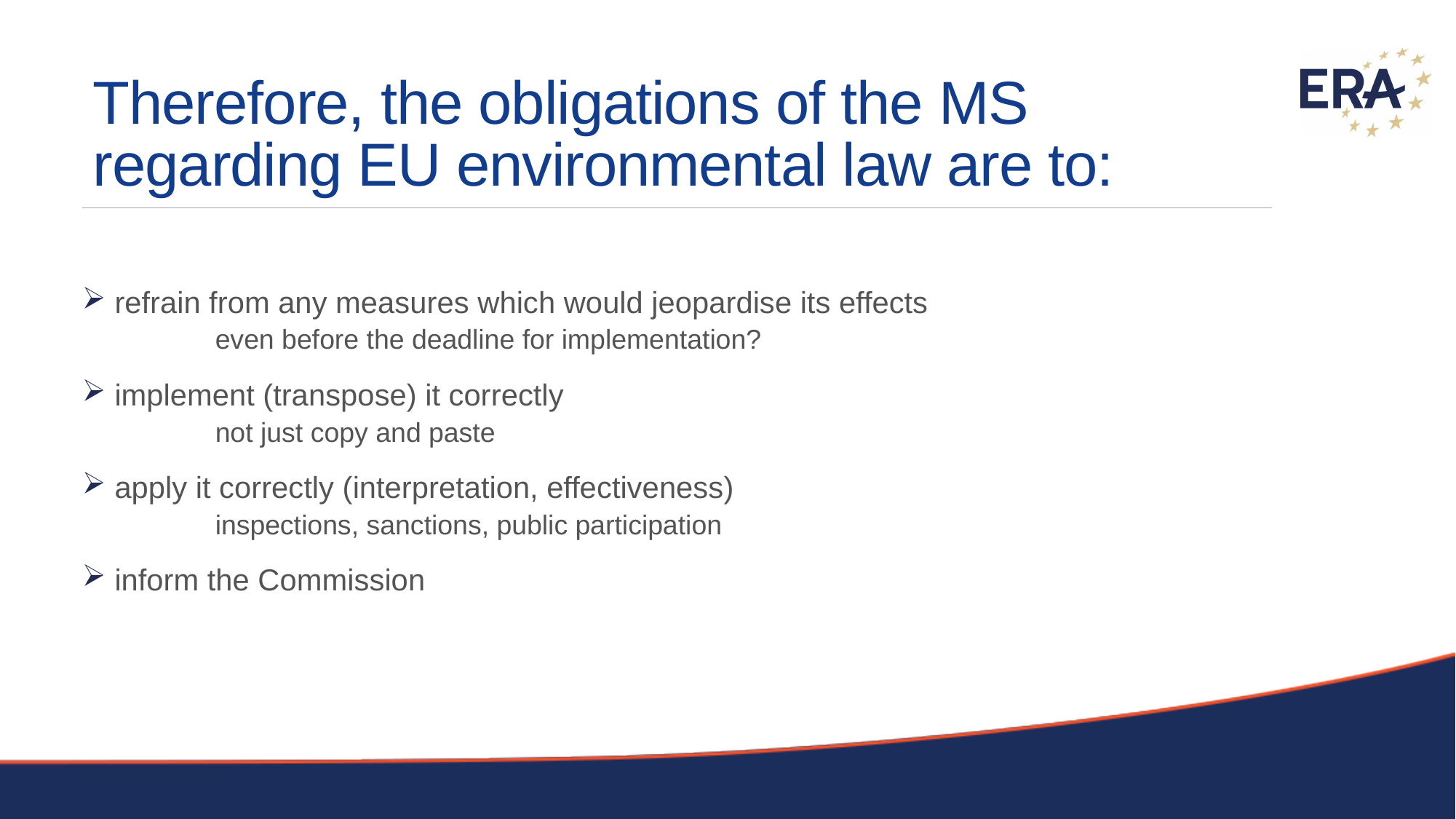

# Therefore, the obligations of the MS regarding EU environmental law are to:

 refrain from any measures which would jeopardise its effects
	even before the deadline for implementation?
 implement (transpose) it correctly
	not just copy and paste
 apply it correctly (interpretation, effectiveness)
	inspections, sanctions, public participation
 inform the Commission